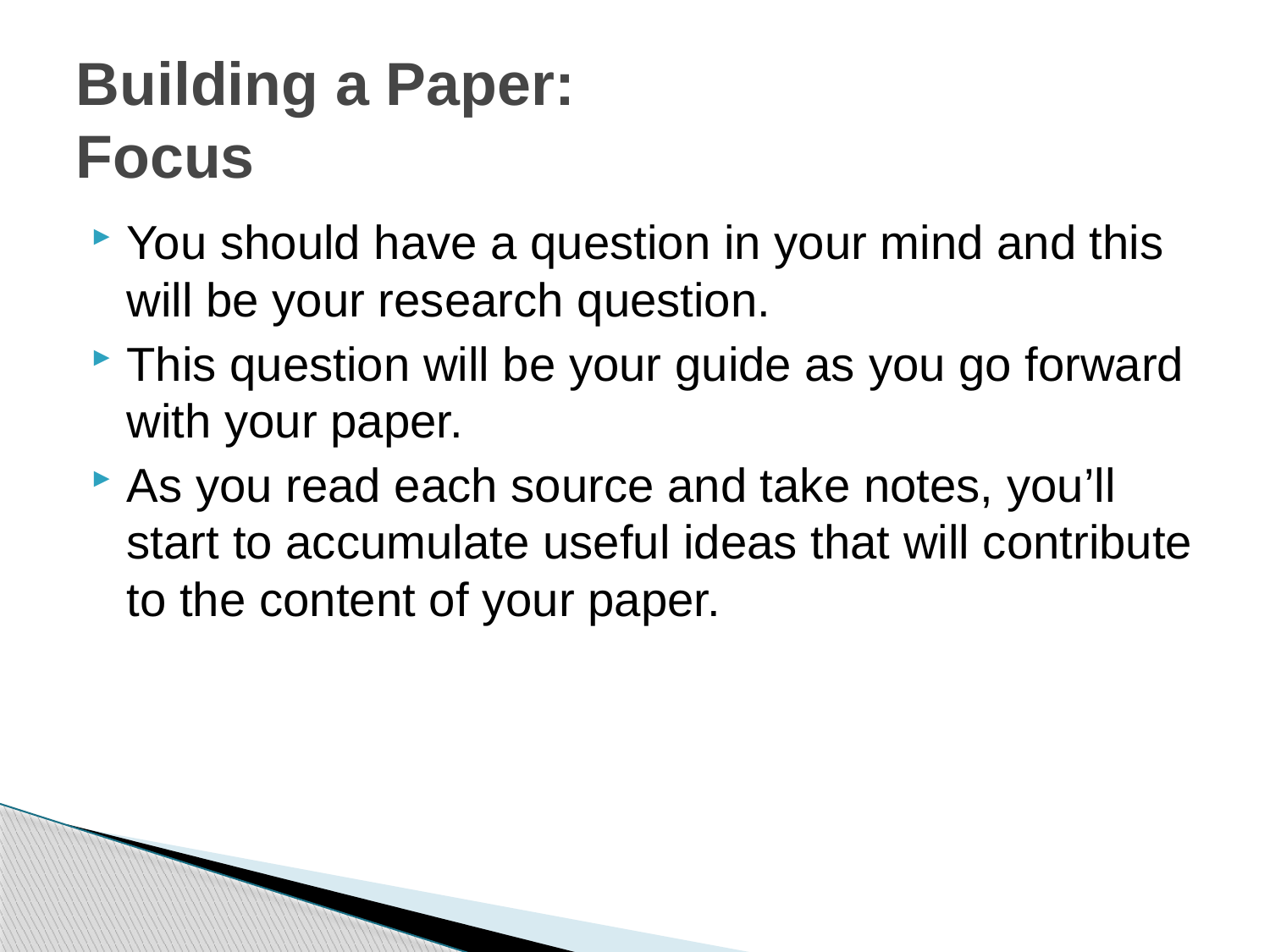

# Building a Paper: Focus
You should have a question in your mind and this will be your research question.
This question will be your guide as you go forward with your paper.
As you read each source and take notes, you’ll start to accumulate useful ideas that will contribute to the content of your paper.